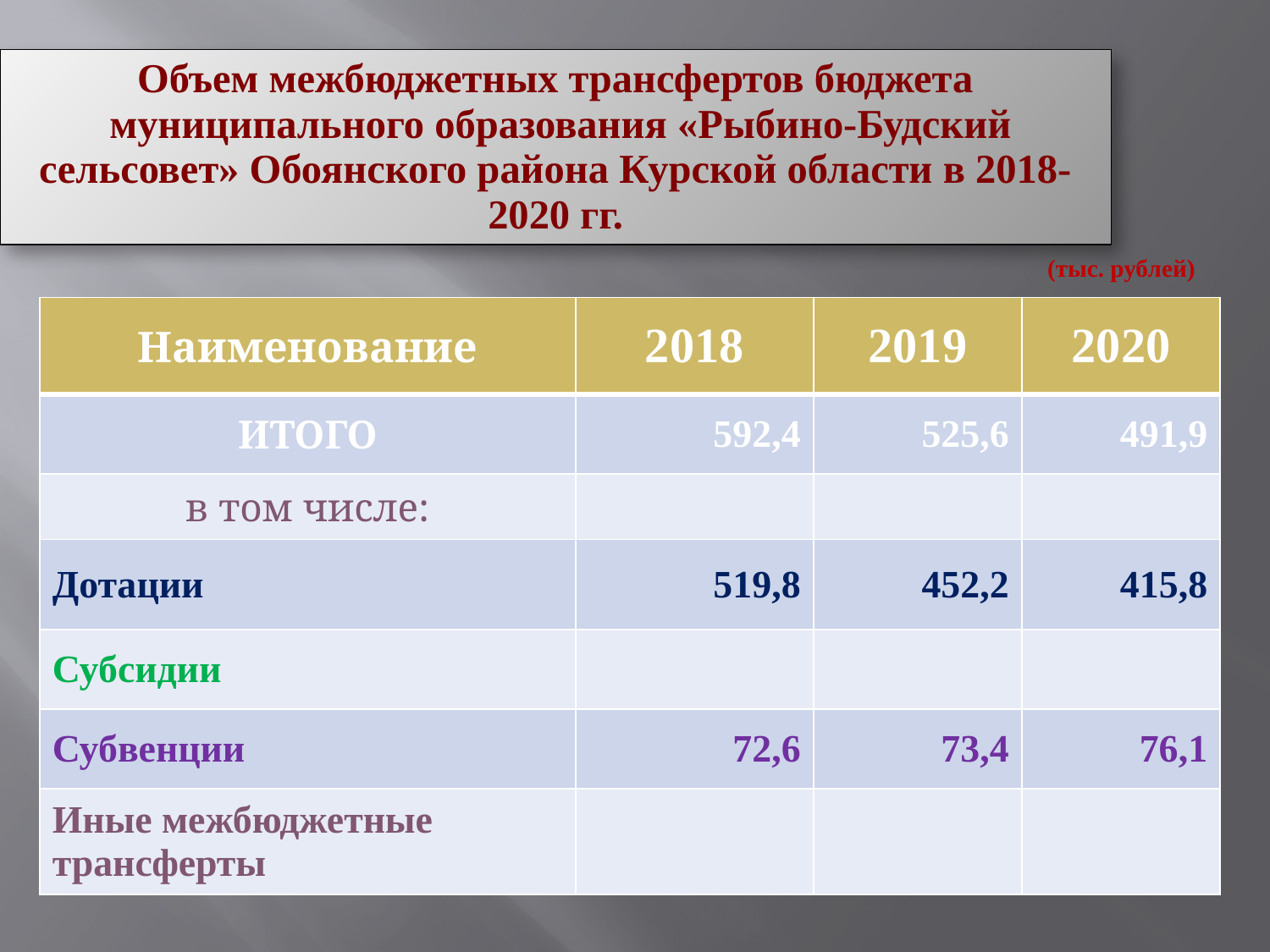

Объем межбюджетных трансфертов бюджета
 муниципального образования «Рыбино-Будский сельсовет» Обоянского района Курской области в 2018-2020 гг.
(тыс. рублей)
| Наименование | 2018 | 2019 | 2020 |
| --- | --- | --- | --- |
| ИТОГО | 592,4 | 525,6 | 491,9 |
| в том числе: |  |  |  |
| Дотации | 519,8 | 452,2 | 415,8 |
| Субсидии |  |  |  |
| Субвенции | 72,6 | 73,4 | 76,1 |
| Иные межбюджетные трансферты |  |  |  |